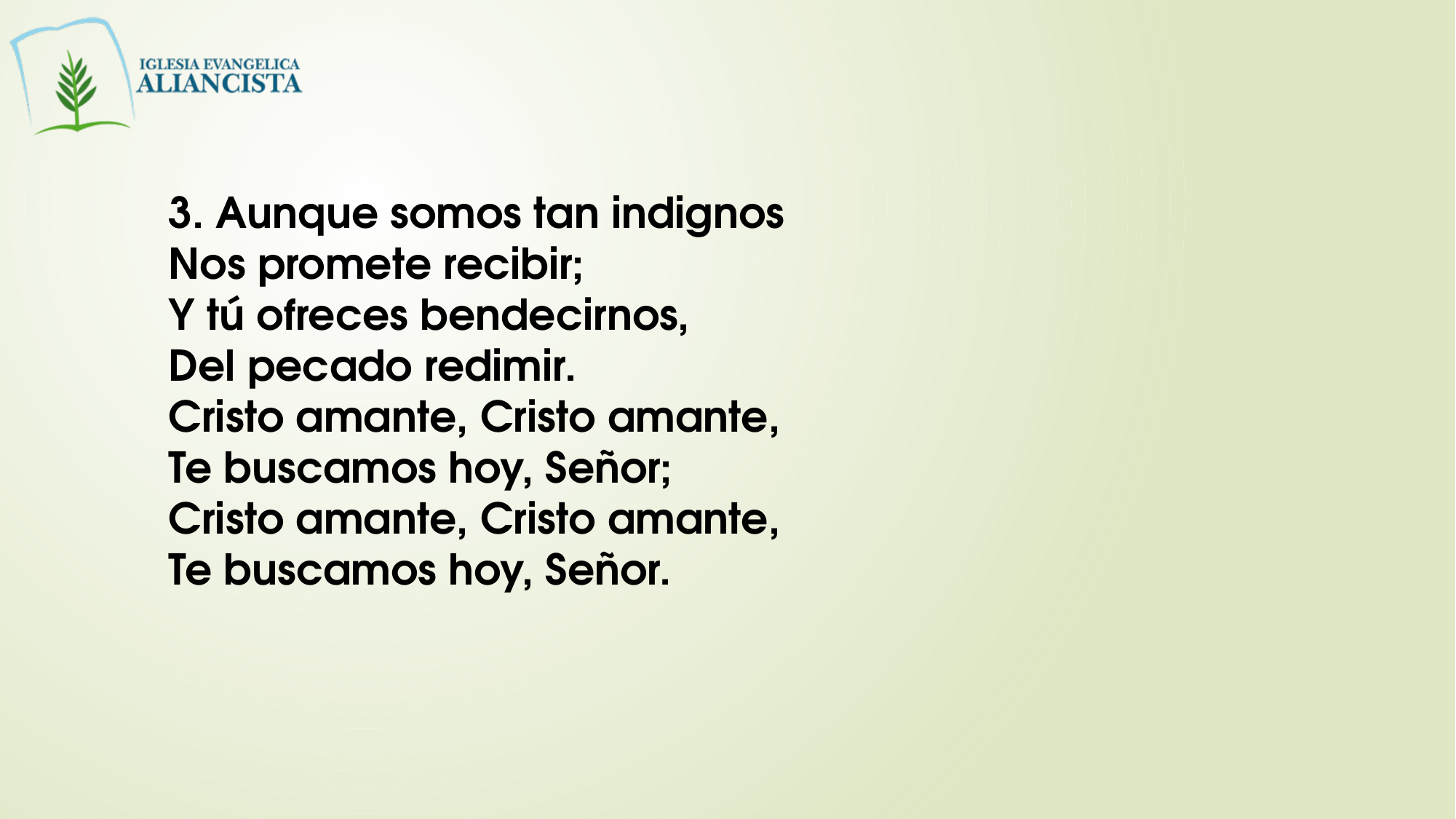

3. Aunque somos tan indignos
Nos promete recibir;
Y tú ofreces bendecirnos,
Del pecado redimir.
Cristo amante, Cristo amante,
Te buscamos hoy, Señor;
Cristo amante, Cristo amante,
Te buscamos hoy, Señor.